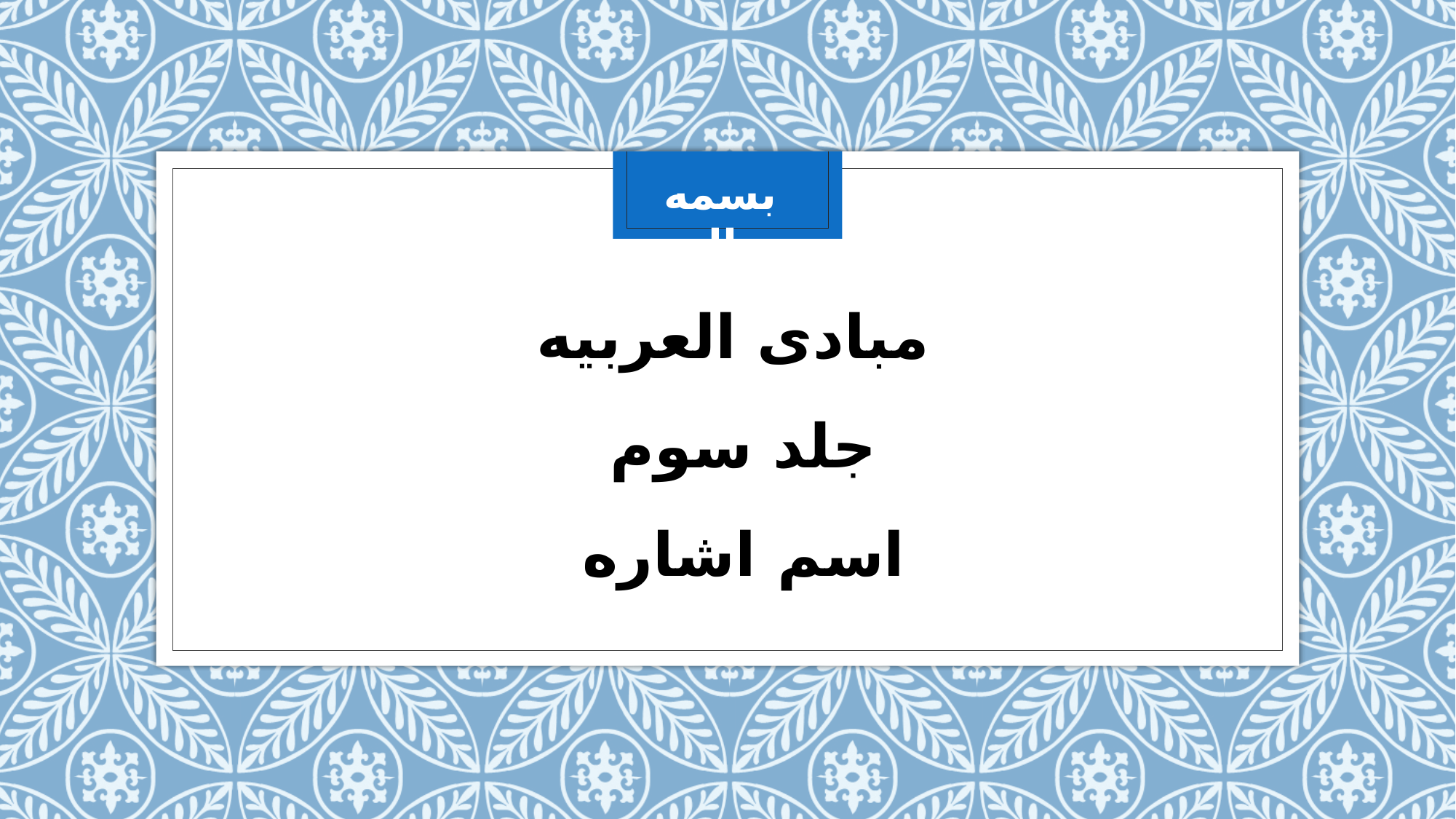

بسمه تعالی
مبادی العربیه
جلد سوم
اسم اشاره